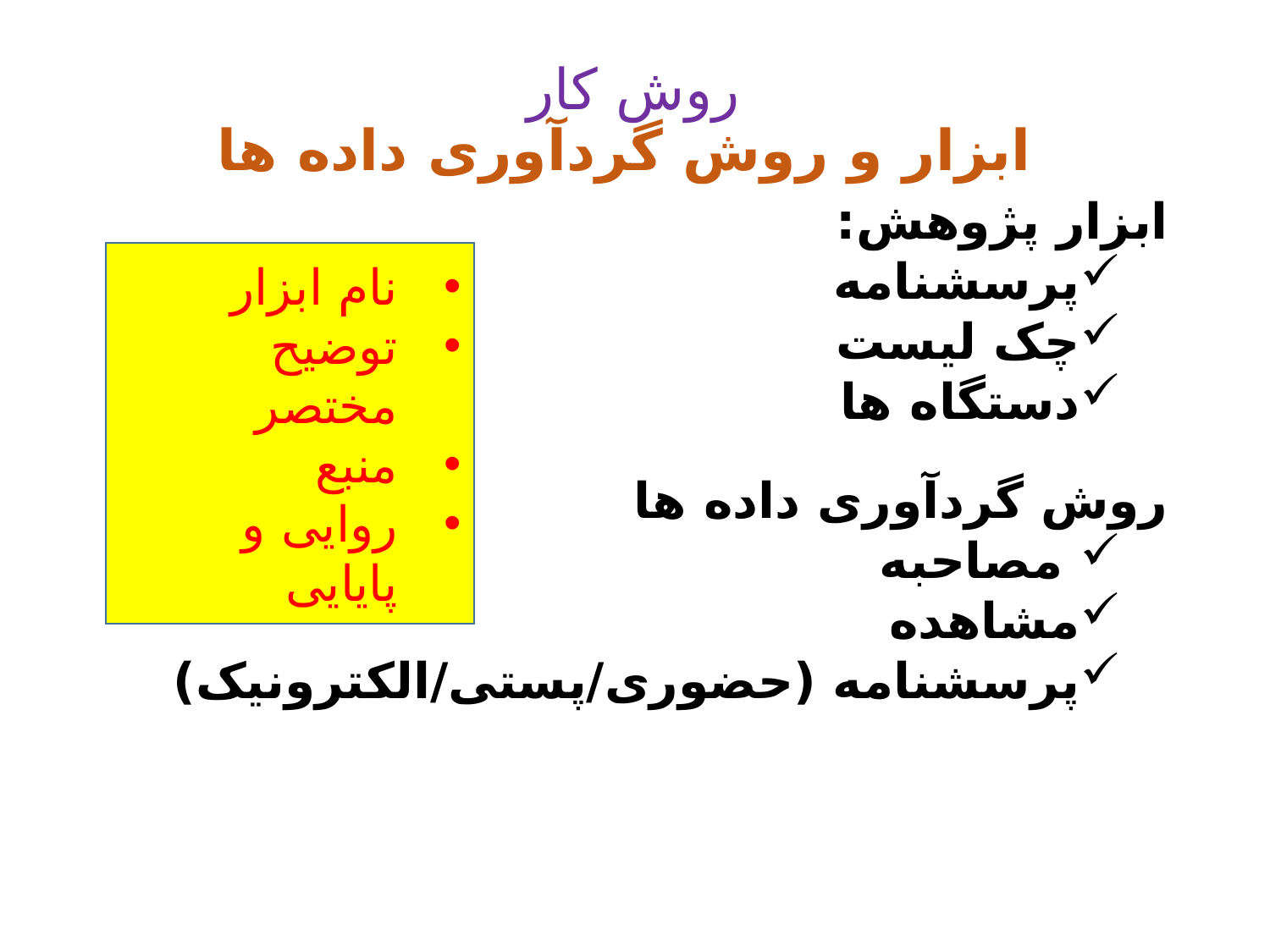

# روش کار ابزار و روش گردآوری داده ها
ابزار پژوهش:
پرسشنامه
چک لیست
دستگاه ها

روش گردآوری داده ها
 مصاحبه
مشاهده
پرسشنامه (حضوری/پستی/الکترونیک)
نام ابزار
توضیح مختصر
منبع
روایی و پایایی
22 May 2021
3